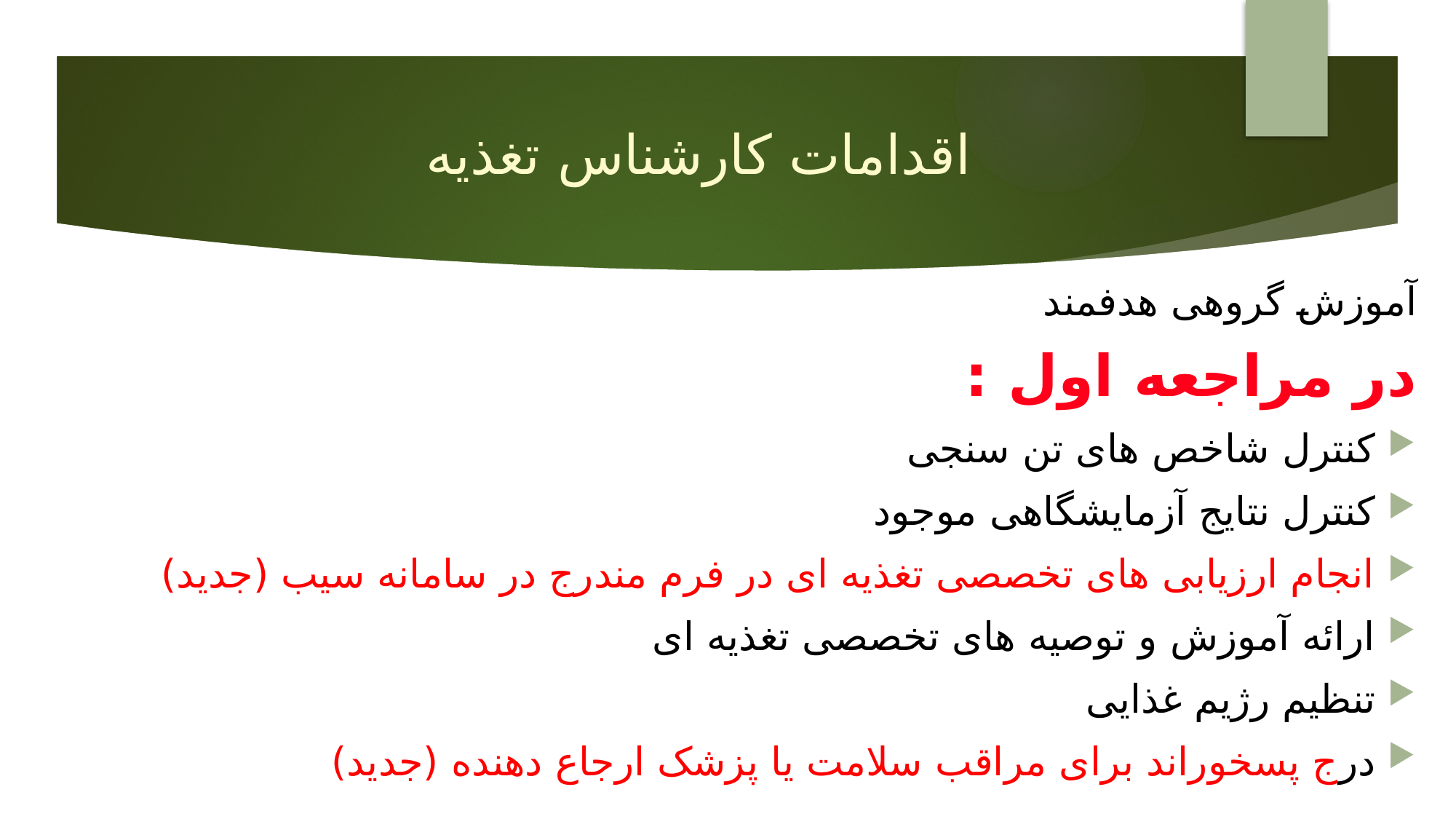

# اقدامات کارشناس تغذیه
آموزش گروهی هدفمند
در مراجعه اول :
کنترل شاخص های تن سنجی
کنترل نتایج آزمایشگاهی موجود
انجام ارزیابی های تخصصی تغذیه ای در فرم مندرج در سامانه سیب (جدید)
ارائه آموزش و توصیه های تخصصی تغذیه ای
تنظیم رژیم غذایی
درج پسخوراند برای مراقب سلامت یا پزشک ارجاع دهنده (جدید)